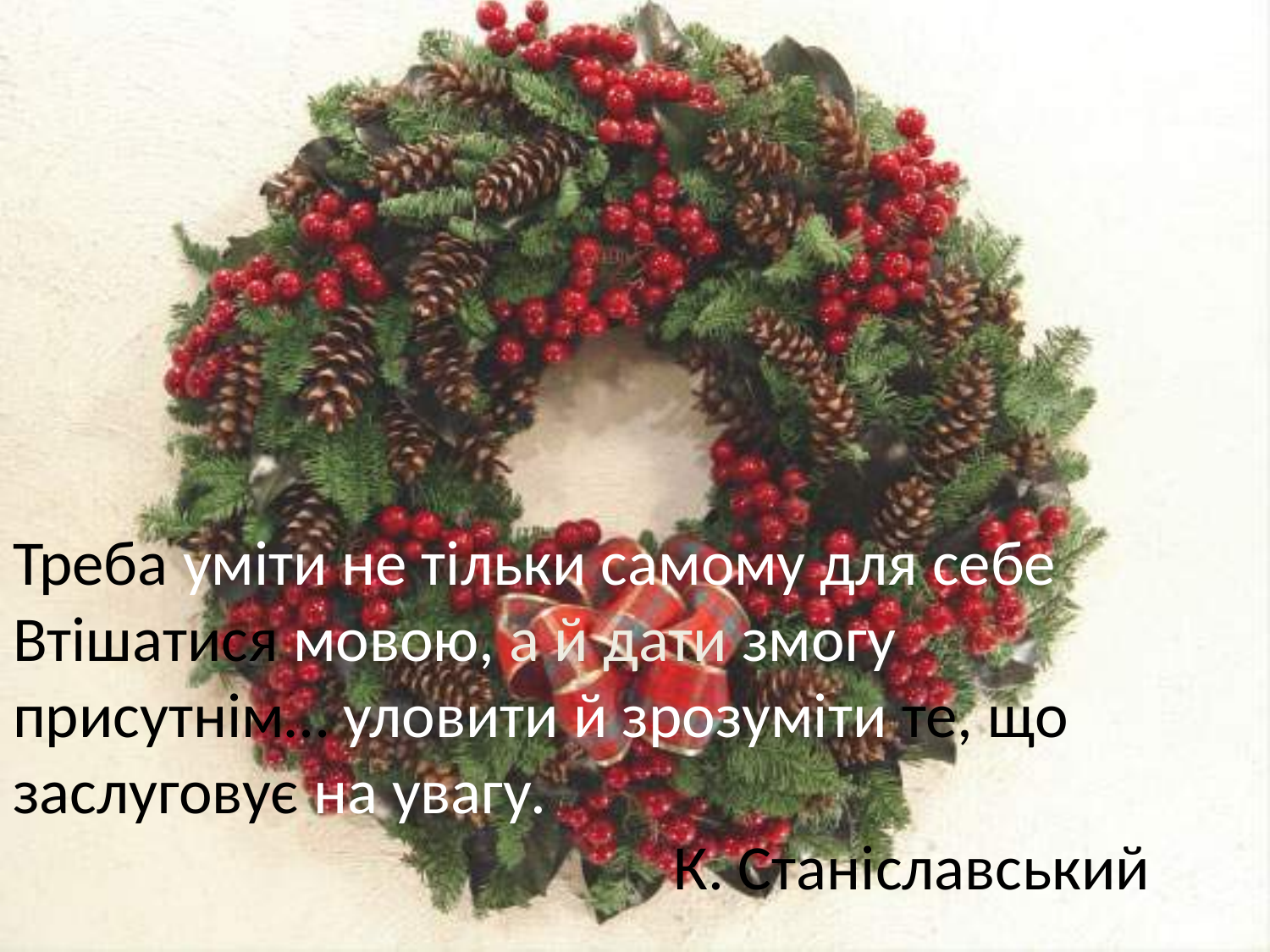

Треба уміти не тільки самому для себе
Втішатися мовою, а й дати змогу              присутнім… уловити й зрозуміти те, що заслуговує на увагу.
                                              К. Станіславський